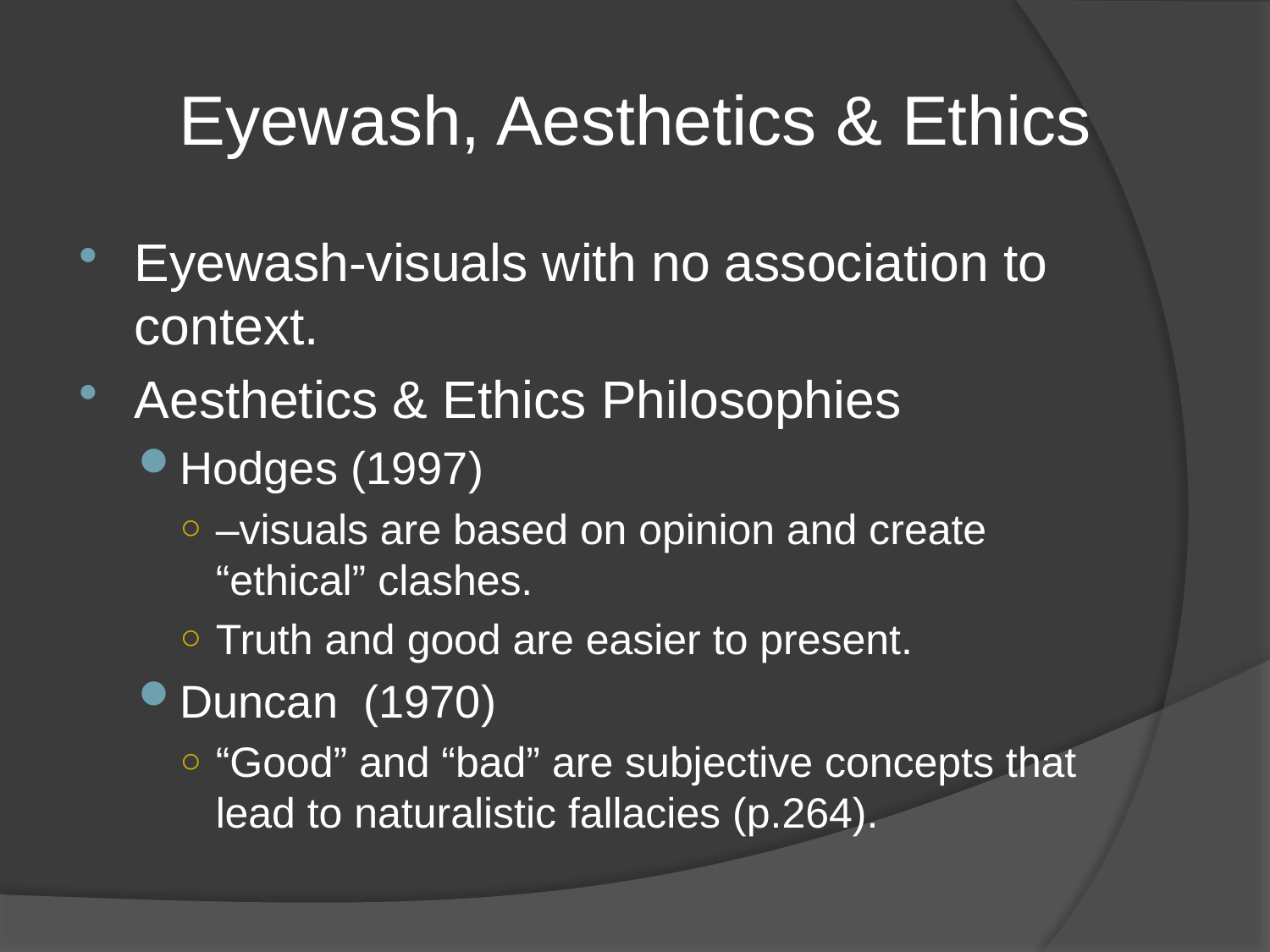

# Eyewash, Aesthetics & Ethics
Eyewash-visuals with no association to context.
Aesthetics & Ethics Philosophies
Hodges (1997)
–visuals are based on opinion and create “ethical” clashes.
Truth and good are easier to present.
Duncan  (1970)
“Good” and “bad” are subjective concepts that lead to naturalistic fallacies (p.264).